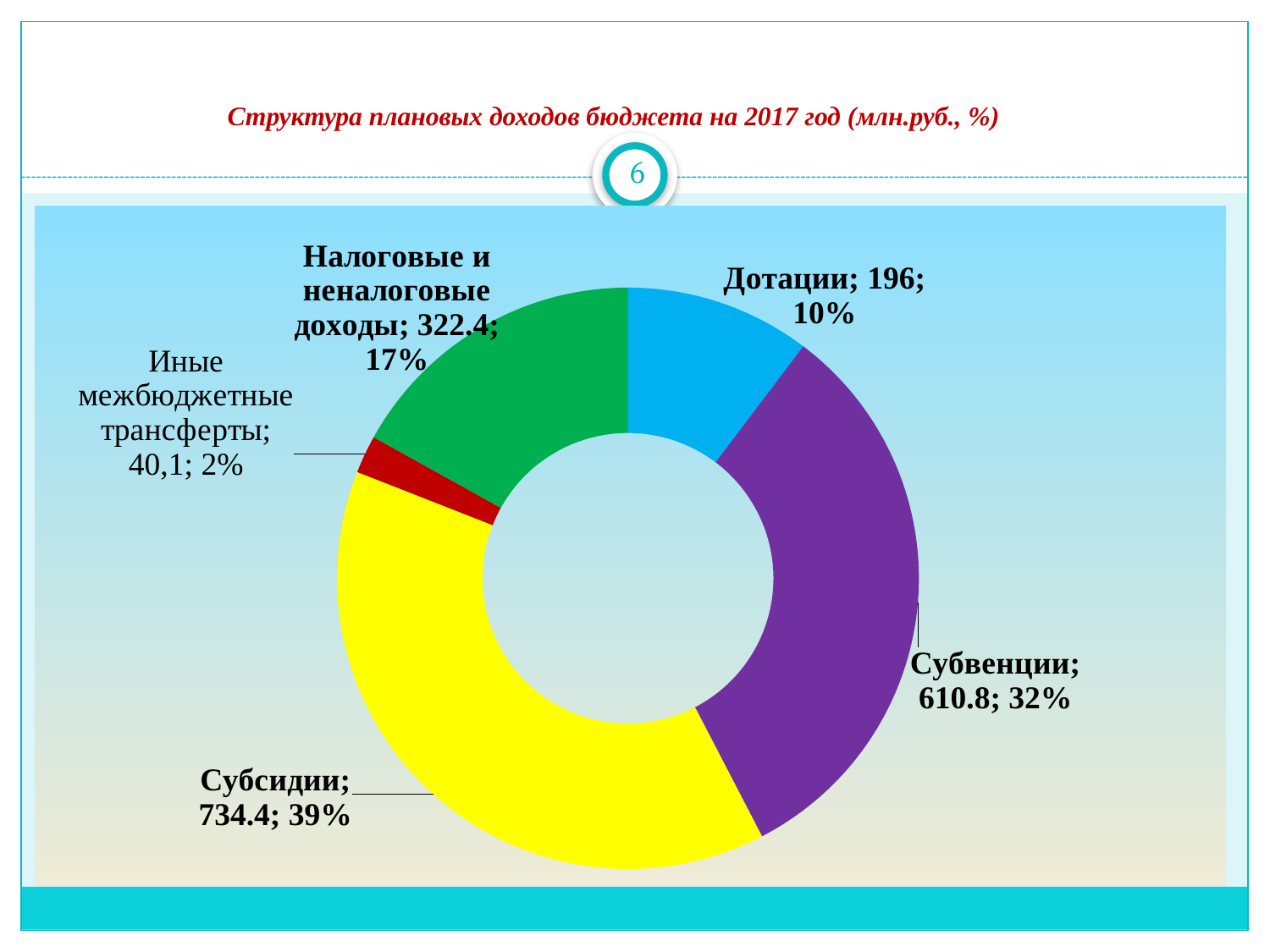

# Структура плановых доходов бюджета на 2017 год (млн.руб., %)
6

### Chart

| Category | Столбец1 |
|---|---|
| Дотации | 196.0 |
| Субвенции | 610.8 |
| Субсидии | 734.4 |
| Иные межбюджетные трансферты | 40.1 |
| Налоговые и неналоговые доходы | 322.3999999999999 |